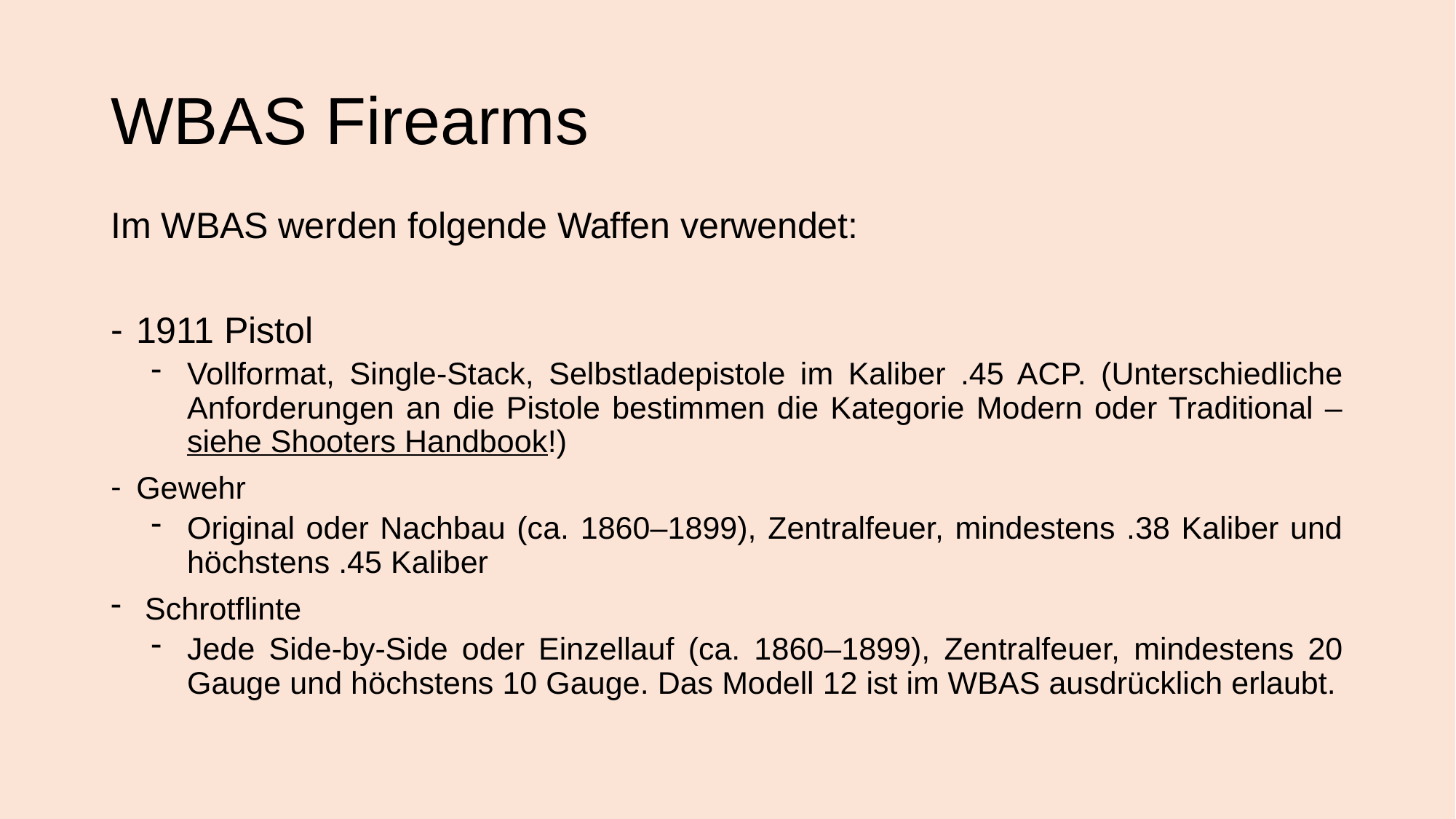

# WBAS Firearms
Im WBAS werden folgende Waffen verwendet:

1911 Pistol
Vollformat, Single-Stack, Selbstladepistole im Kaliber .45 ACP. (Unterschiedliche Anforderungen an die Pistole bestimmen die Kategorie Modern oder Traditional – siehe Shooters Handbook!)
Gewehr
Original oder Nachbau (ca. 1860–1899), Zentralfeuer, mindestens .38 Kaliber und höchstens .45 Kaliber
 Schrotflinte
Jede Side-by-Side oder Einzellauf (ca. 1860–1899), Zentralfeuer, mindestens 20 Gauge und höchstens 10 Gauge. Das Modell 12 ist im WBAS ausdrücklich erlaubt.